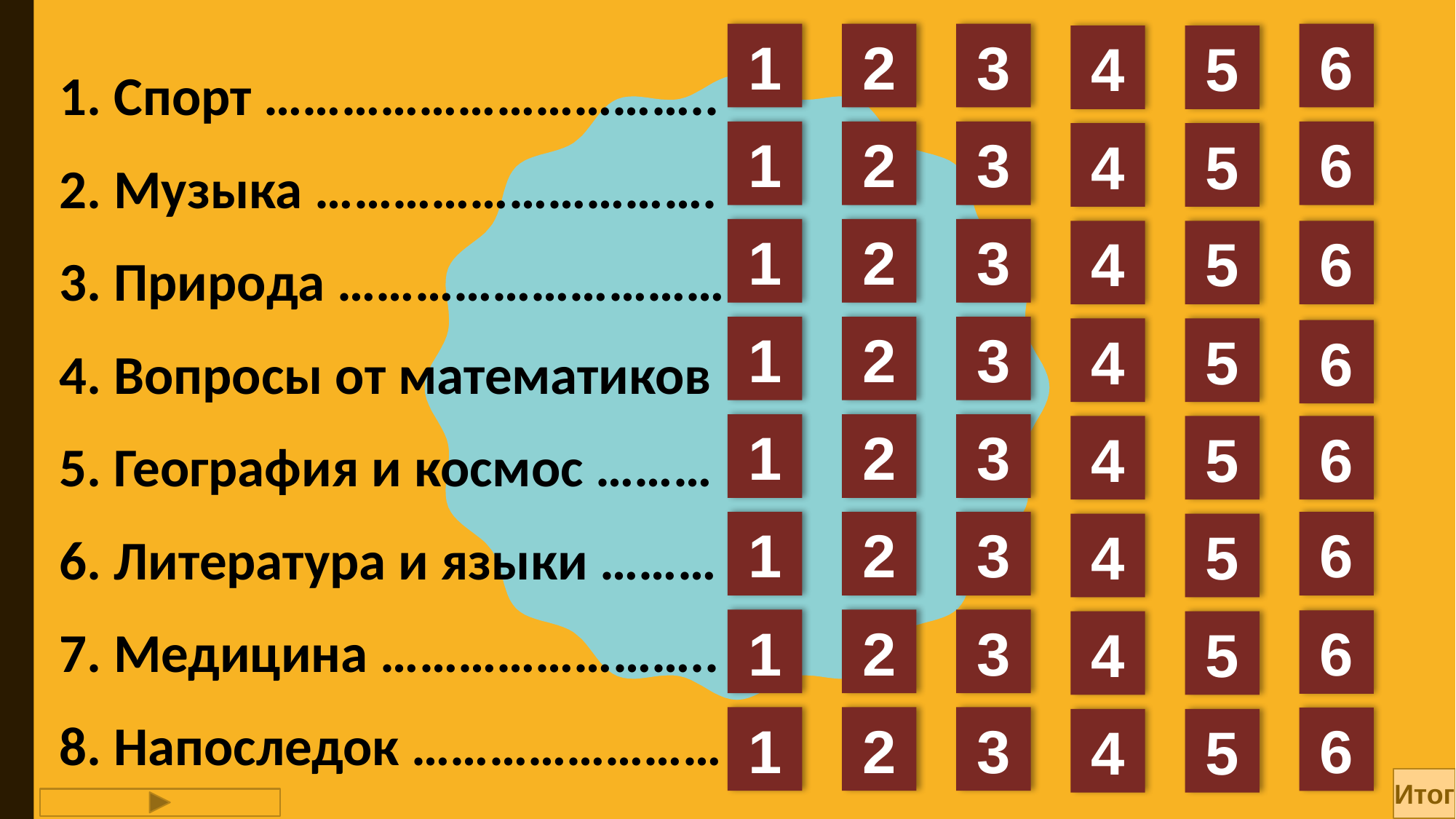

1
2
3
6
4
5
1. Спорт ……………………………..
2. Музыка ………………………….
3. Природа …………………………
4. Вопросы от математиков
5. География и космос ………
6. Литература и языки ………
7. Медицина ……………………..
8. Напоследок ……………………

1
2
3
6
4
5
1
2
3
4
5
6
1
2
3
4
5
6
1
2
3
4
5
6
1
2
3
6
4
5
1
2
3
6
4
5
1
2
3
6
4
5
Итог